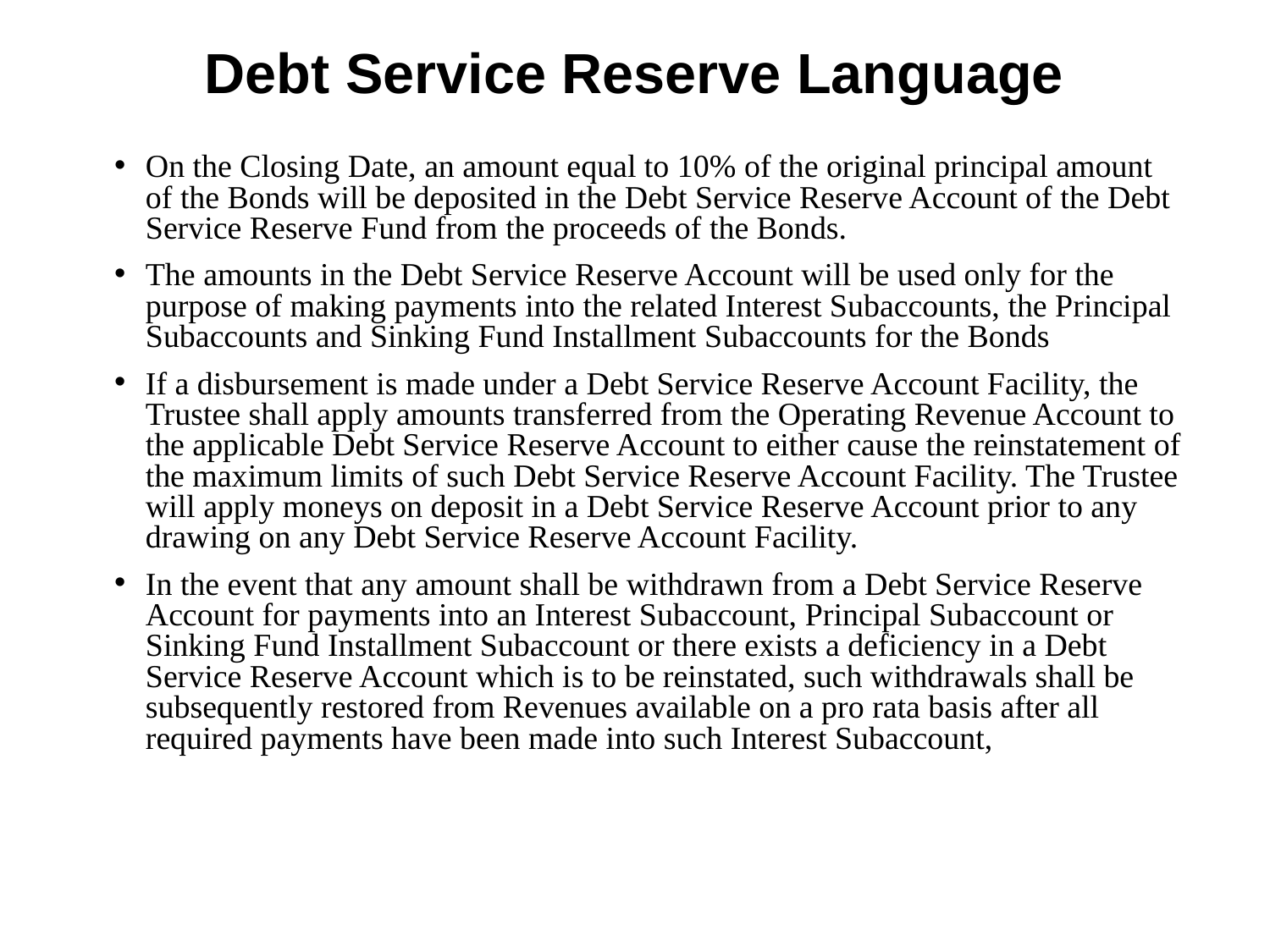

# Debt Service Reserve Language
On the Closing Date, an amount equal to 10% of the original principal amount of the Bonds will be deposited in the Debt Service Reserve Account of the Debt Service Reserve Fund from the proceeds of the Bonds.
The amounts in the Debt Service Reserve Account will be used only for the purpose of making payments into the related Interest Subaccounts, the Principal Subaccounts and Sinking Fund Installment Subaccounts for the Bonds
If a disbursement is made under a Debt Service Reserve Account Facility, the Trustee shall apply amounts transferred from the Operating Revenue Account to the applicable Debt Service Reserve Account to either cause the reinstatement of the maximum limits of such Debt Service Reserve Account Facility. The Trustee will apply moneys on deposit in a Debt Service Reserve Account prior to any drawing on any Debt Service Reserve Account Facility.
In the event that any amount shall be withdrawn from a Debt Service Reserve Account for payments into an Interest Subaccount, Principal Subaccount or Sinking Fund Installment Subaccount or there exists a deficiency in a Debt Service Reserve Account which is to be reinstated, such withdrawals shall be subsequently restored from Revenues available on a pro rata basis after all required payments have been made into such Interest Subaccount,